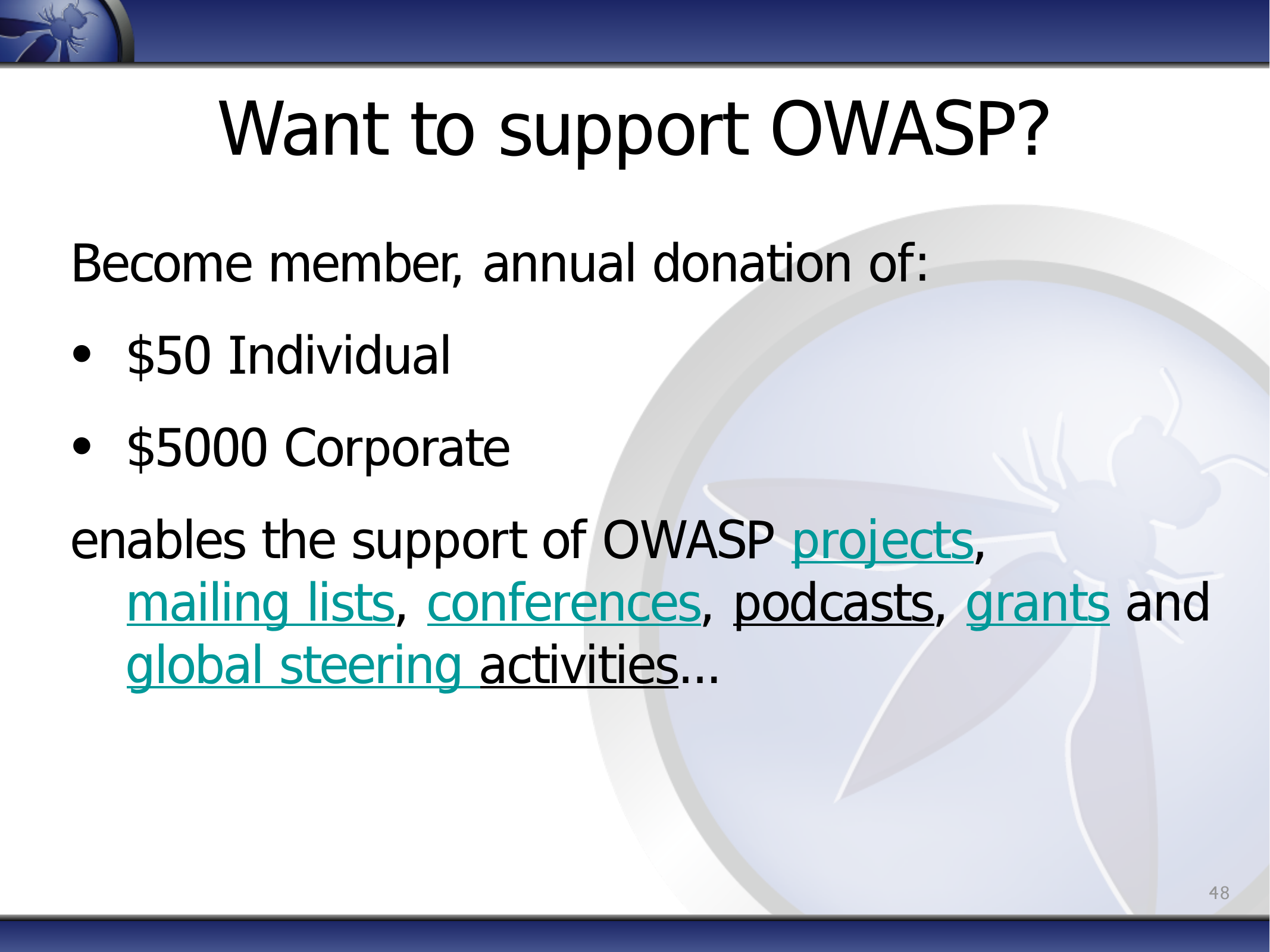

Want to support OWASP?
Become member, annual donation of:
$50 Individual
$5000 Corporate
enables the support of OWASP projects, mailing lists, conferences, podcasts, grants and global steering activities…
48